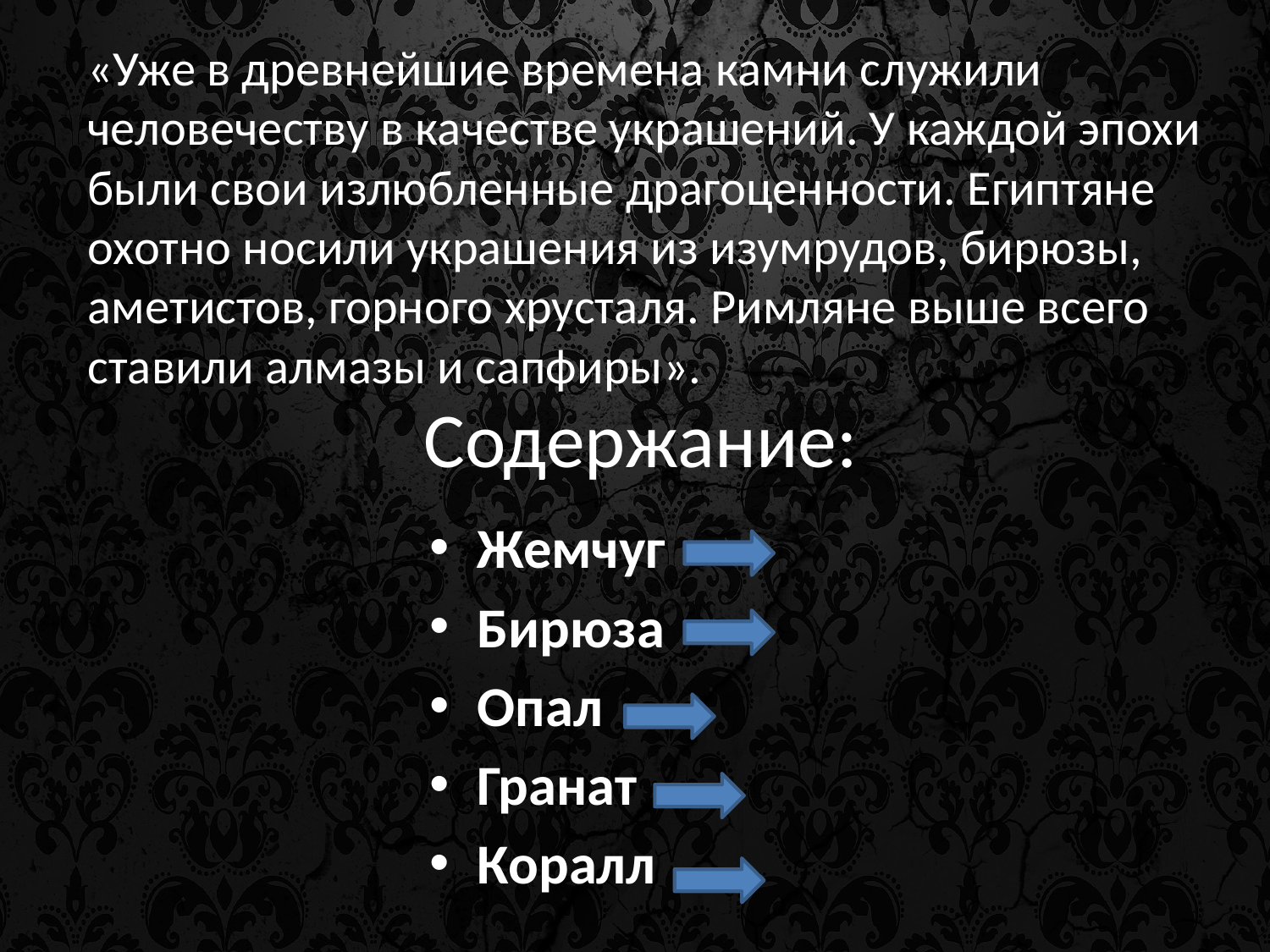

«Уже в древнейшие времена камни служили человечеству в качестве украшений. У каждой эпохи были свои излюбленные драгоценности. Египтяне охотно носили украшения из изумрудов, бирюзы, аметистов, горного хрусталя. Римляне выше всего ставили алмазы и сапфиры».
# Содержание:
Жемчуг
Бирюза
Опал
Гранат
Коралл